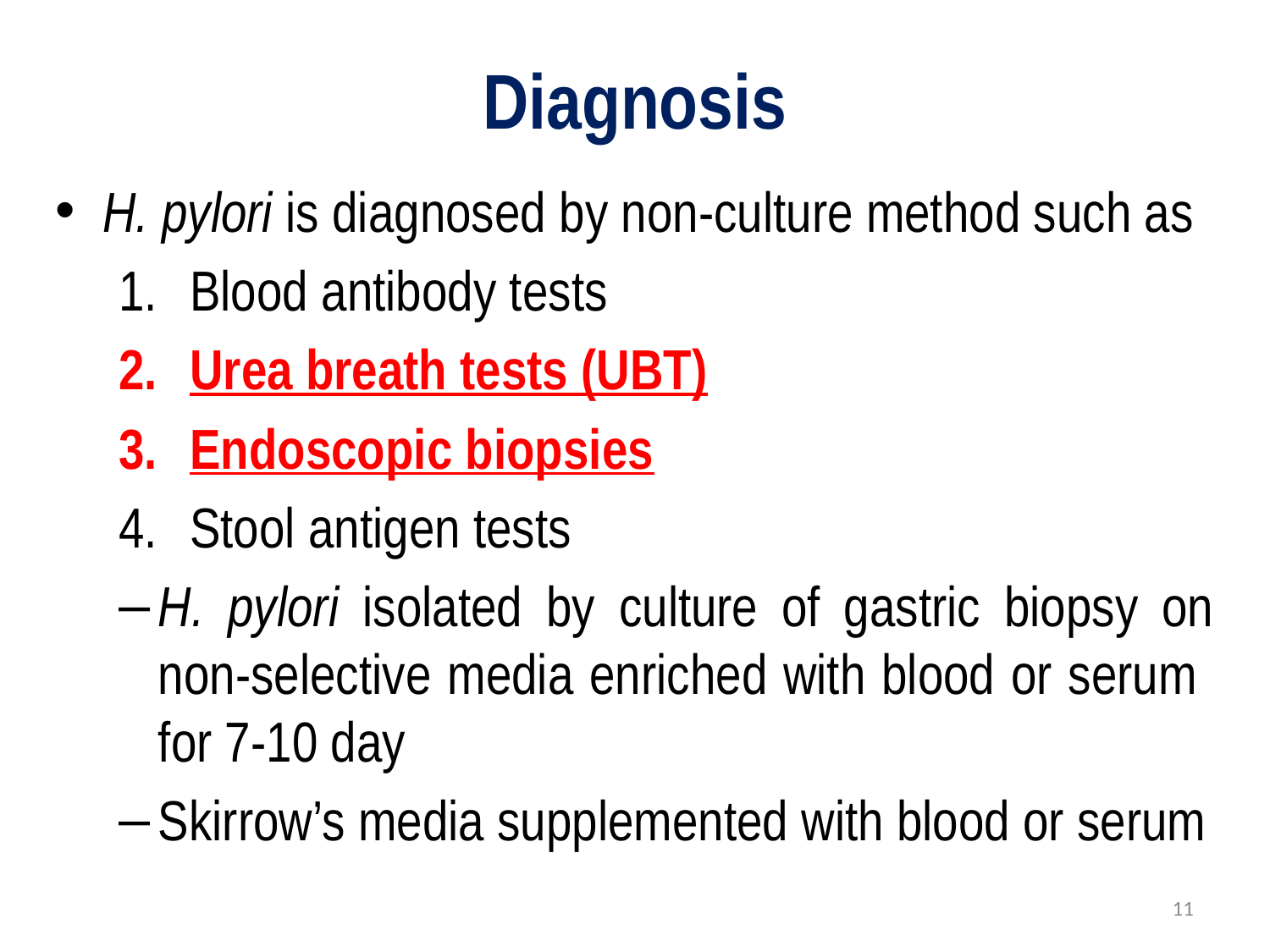

# Diagnosis
H. pylori is diagnosed by non-culture method such as
Blood antibody tests
Urea breath tests (UBT)
Endoscopic biopsies
Stool antigen tests
H. pylori isolated by culture of gastric biopsy on non-selective media enriched with blood or serum  for 7-10 day
Skirrow’s media supplemented with blood or serum

11